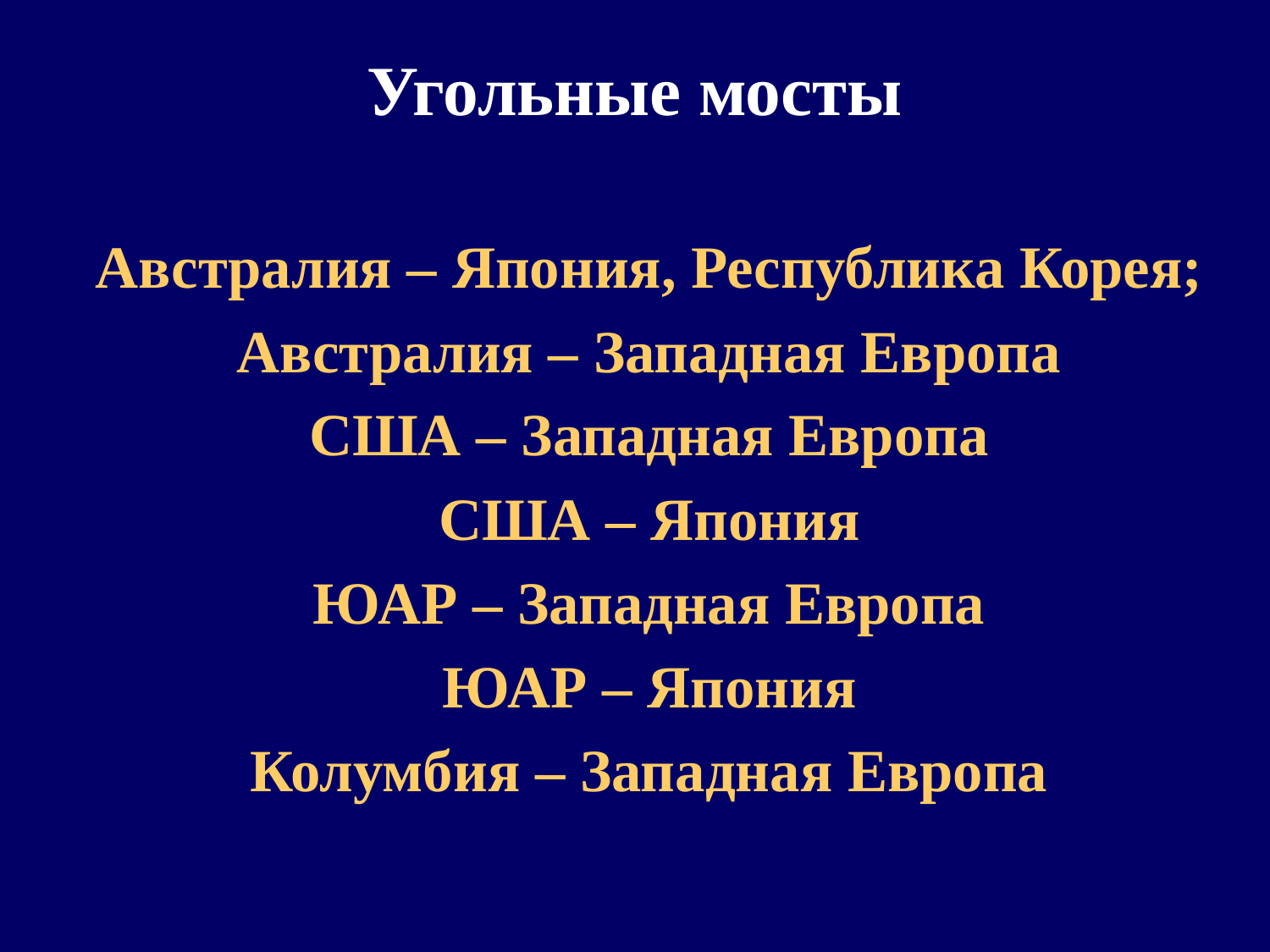

# Угольные мосты
Австралия – Япония, Республика Корея;
Австралия – Западная Европа
США – Западная Европа
США – Япония
ЮАР – Западная Европа
ЮАР – Япония
Колумбия – Западная Европа